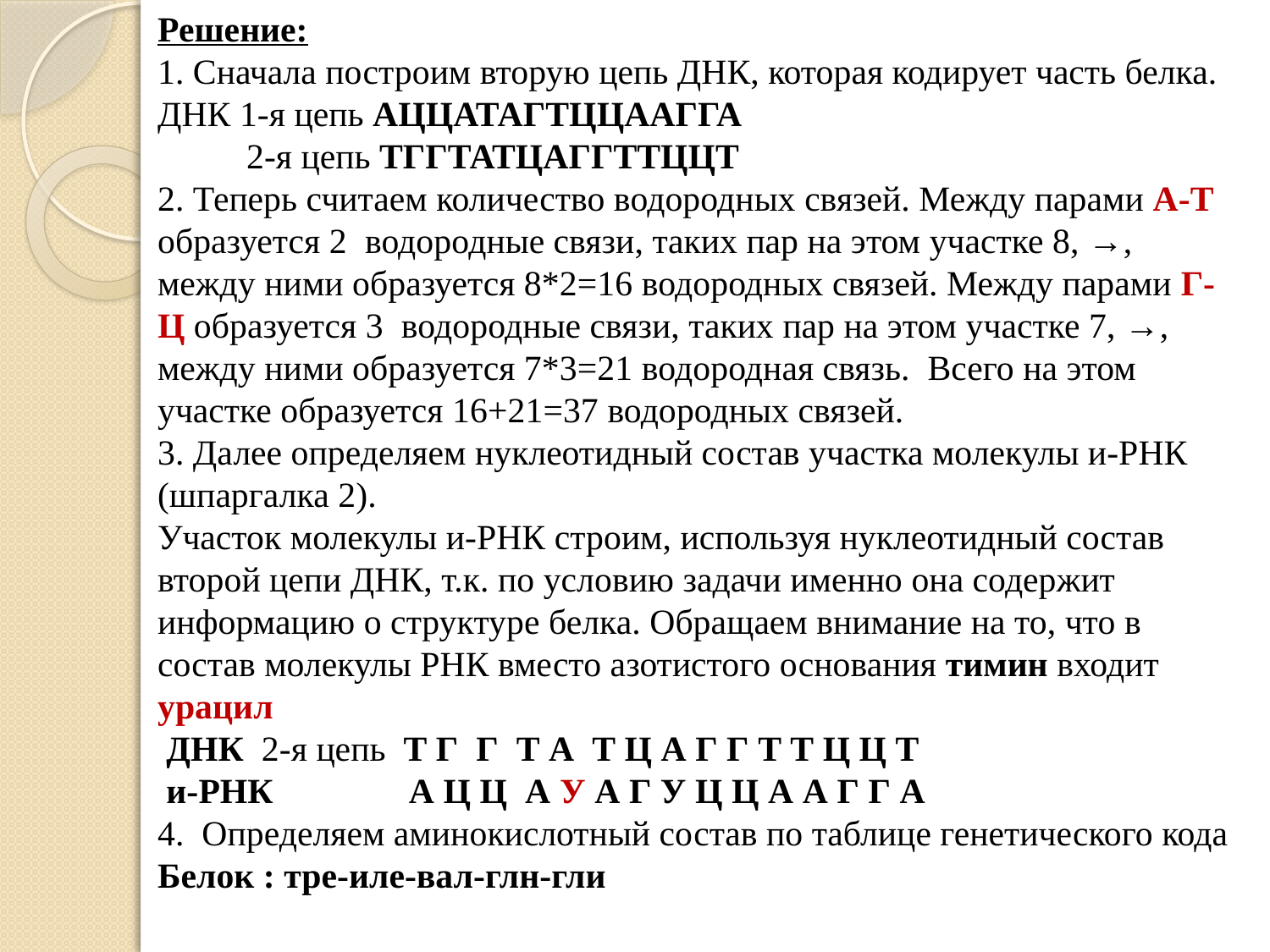

# Решение: 1. Сначала построим вторую цепь ДНК, которая кодирует часть белка. ДНК 1-я цепь АЦЦАТАГТЦЦААГГА 2-я цепь ТГГТАТЦАГГТТЦЦТ 2. Теперь считаем количество водородных связей. Между парами А-Т образуется 2  водородные связи, таких пар на этом участке 8, →, между ними образуется 8*2=16 водородных связей. Между парами Г-Ц образуется 3  водородные связи, таких пар на этом участке 7, →, между ними образуется 7*3=21 водородная связь.  Всего на этом участке образуется 16+21=37 водородных связей. 3. Далее определяем нуклеотидный состав участка молекулы и-РНК (шпаргалка 2). Участок молекулы и-РНК строим, используя нуклеотидный состав второй цепи ДНК, т.к. по условию задачи именно она содержит информацию о структуре белка. Обращаем внимание на то, что в состав молекулы РНК вместо азотистого основания тимин входит урацил ДНК  2-я цепь  Т Г  Г  Т А  Т Ц А Г Г Т Т Ц Ц Т и-РНК	              А Ц Ц  А У А Г У Ц Ц А А Г Г А 4.  Определяем аминокислотный состав по таблице генетического кода Белок : тре-иле-вал-глн-гли